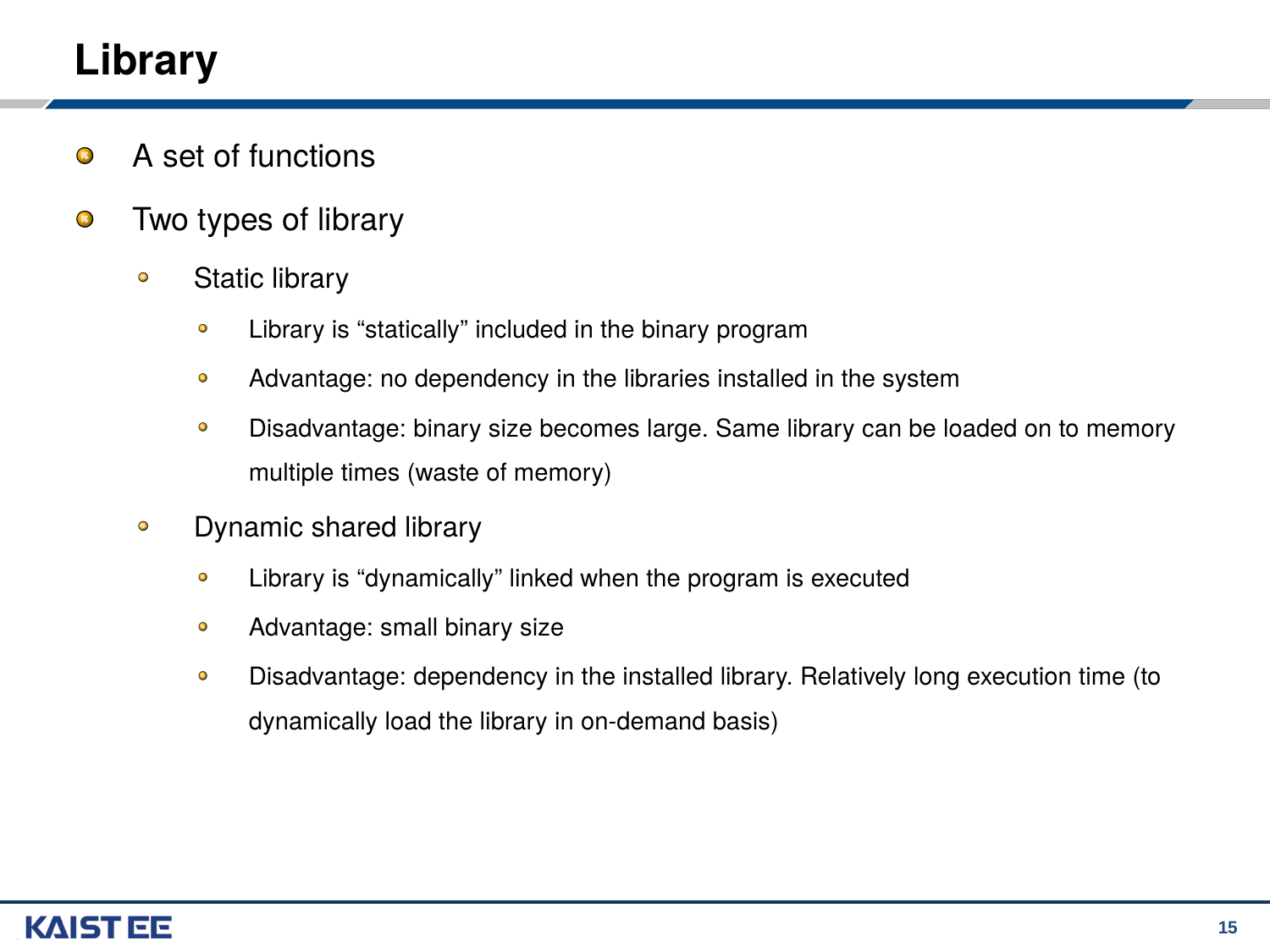

# Library
A set of functions
Two types of library
Static library
Library is “statically” included in the binary program
Advantage: no dependency in the libraries installed in the system
Disadvantage: binary size becomes large. Same library can be loaded on to memory multiple times (waste of memory)
Dynamic shared library
Library is “dynamically” linked when the program is executed
Advantage: small binary size
Disadvantage: dependency in the installed library. Relatively long execution time (to dynamically load the library in on-demand basis)